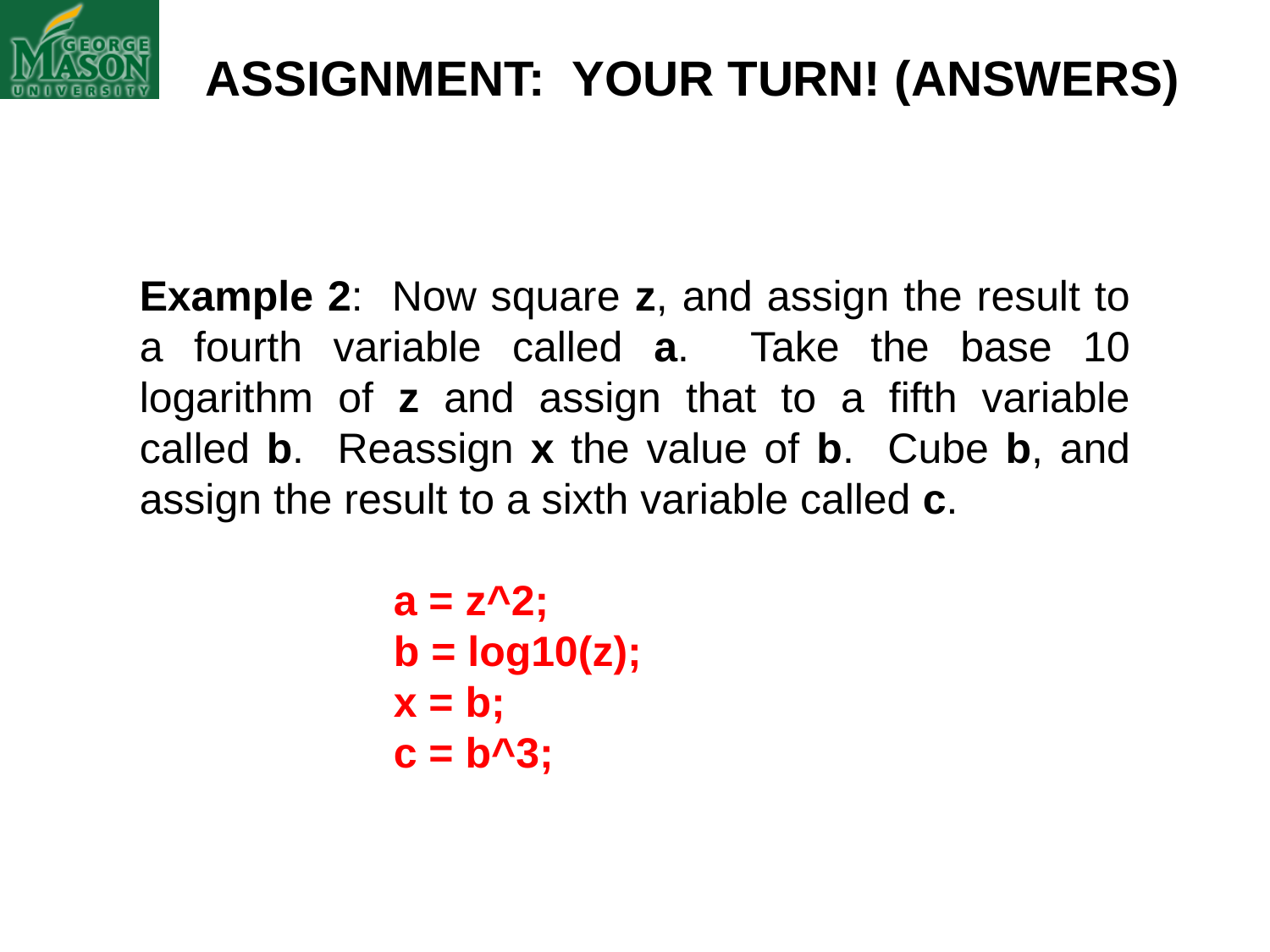

ASSIGNMENT:  YOUR TURN! (ANSWERS)
Example 2:  Now square z, and assign the result to a fourth variable called a.  Take the base 10 logarithm of z and assign that to a fifth variable called b.  Reassign x the value of b.  Cube b, and assign the result to a sixth variable called c.

a = z^2;
b = log10(z);
x = b;
c = b^3;